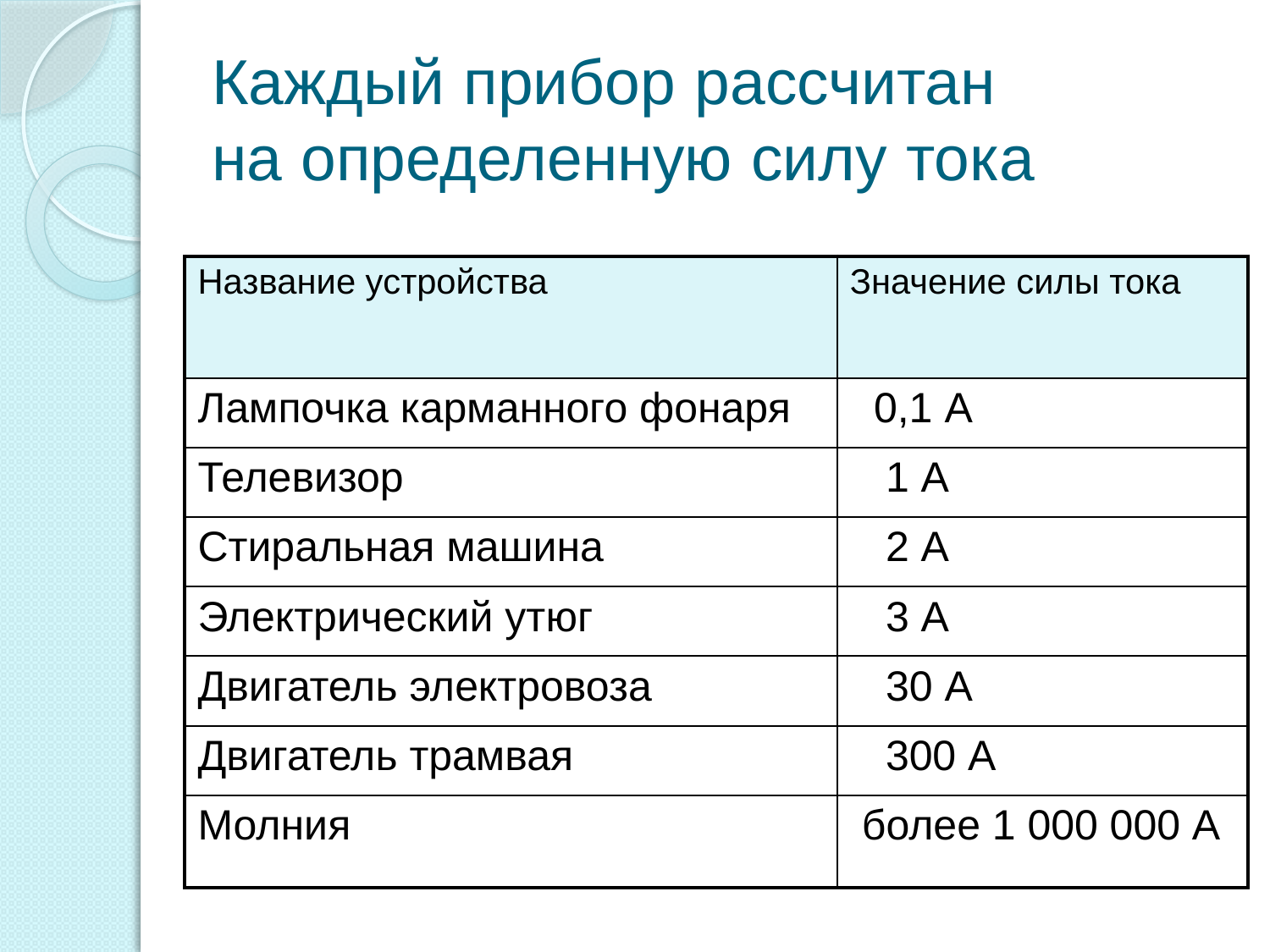

# Каждый прибор рассчитан на определенную силу тока
| Название устройства | Значение силы тока |
| --- | --- |
| Лампочка карманного фонаря | 0,1 А |
| Телевизор | 1 А |
| Стиральная машина | 2 А |
| Электрический утюг | 3 А |
| Двигатель электровоза | 30 А |
| Двигатель трамвая | 300 А |
| Молния | более 1 000 000 А |